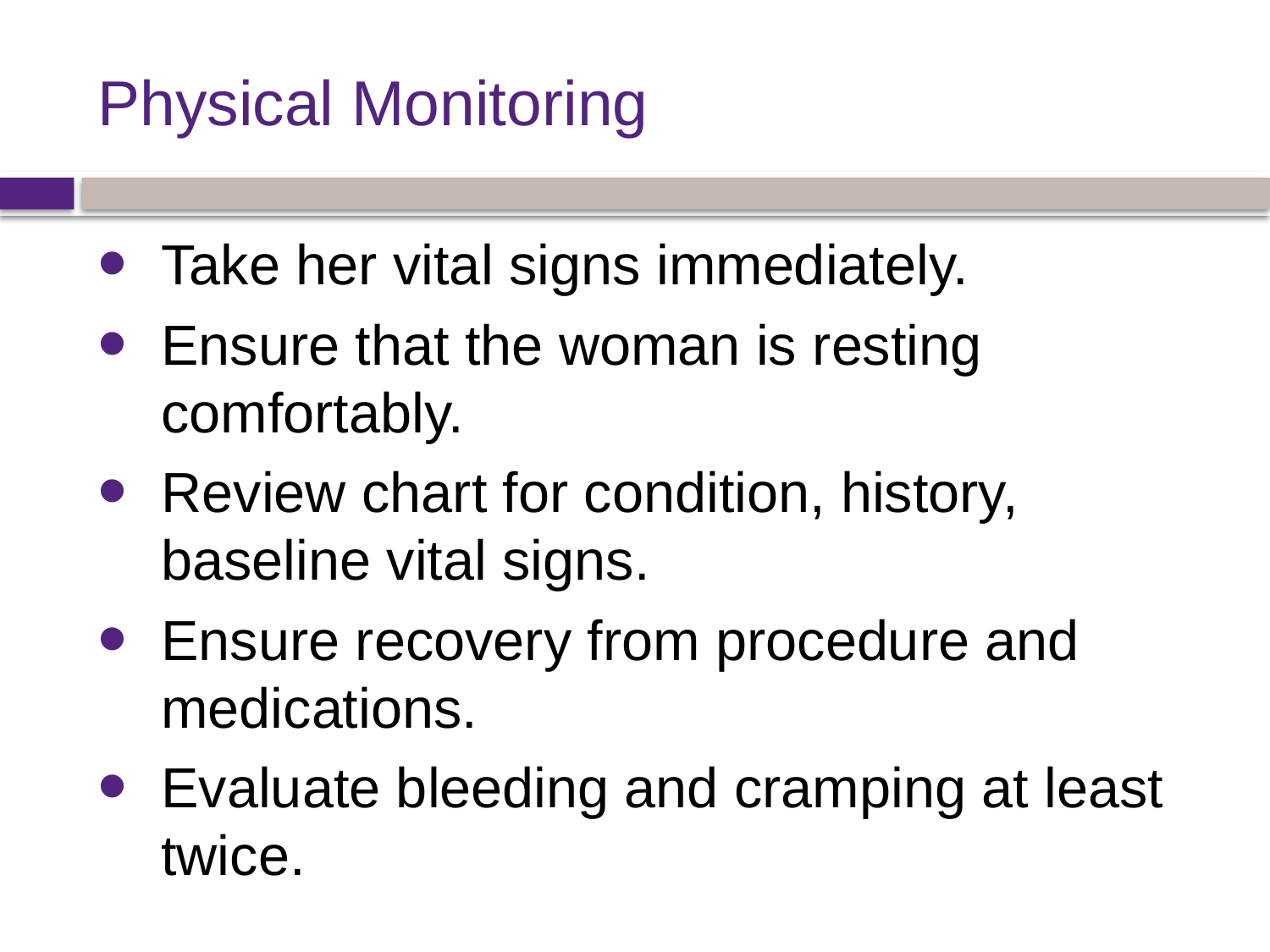

# Physical Monitoring
Take her vital signs immediately.
Ensure that the woman is resting comfortably.
Review chart for condition, history, baseline vital signs.
Ensure recovery from procedure and medications.
Evaluate bleeding and cramping at least twice.